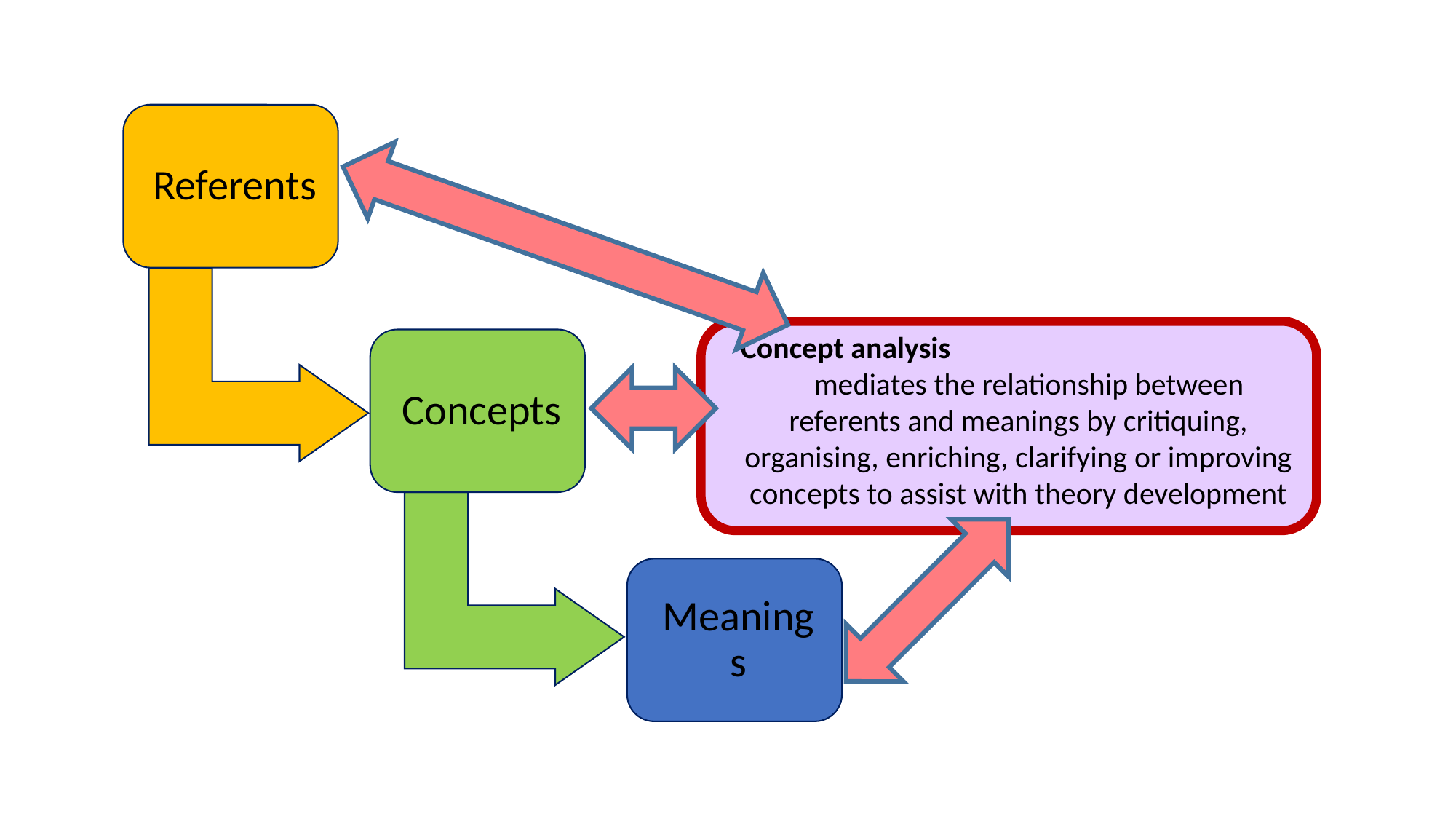

Referents
Concepts
Meanings

Concept analysis                                                      mediates the relationship between referents and meanings by critiquing, organising, enriching, clarifying or improving concepts to assist with theory development